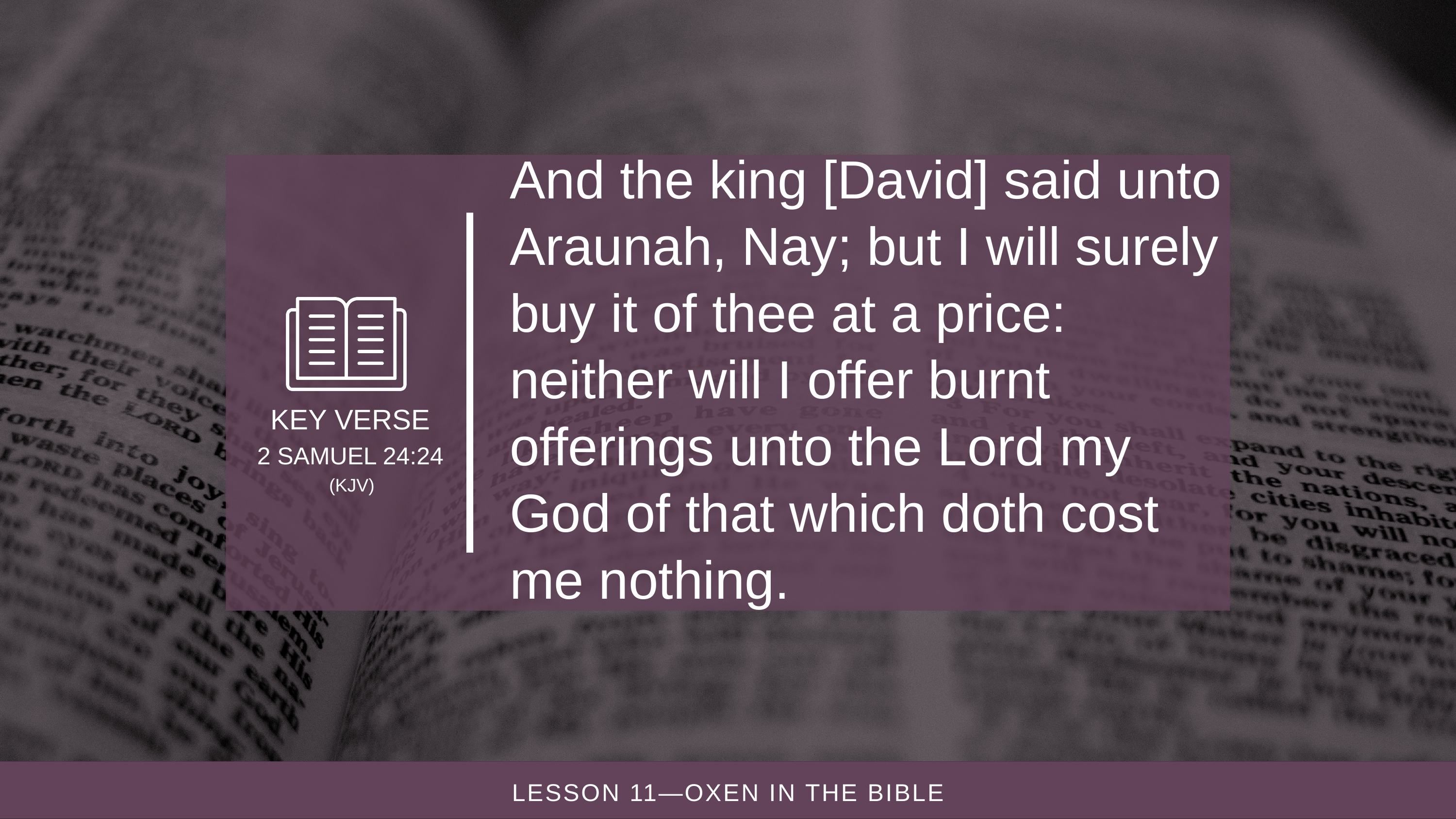

And the king [David] said unto
Araunah, Nay; but I will surely buy it of thee at a price: neither will I offer burnt offerings unto the Lord my God of that which doth cost me nothing.

(KJV)